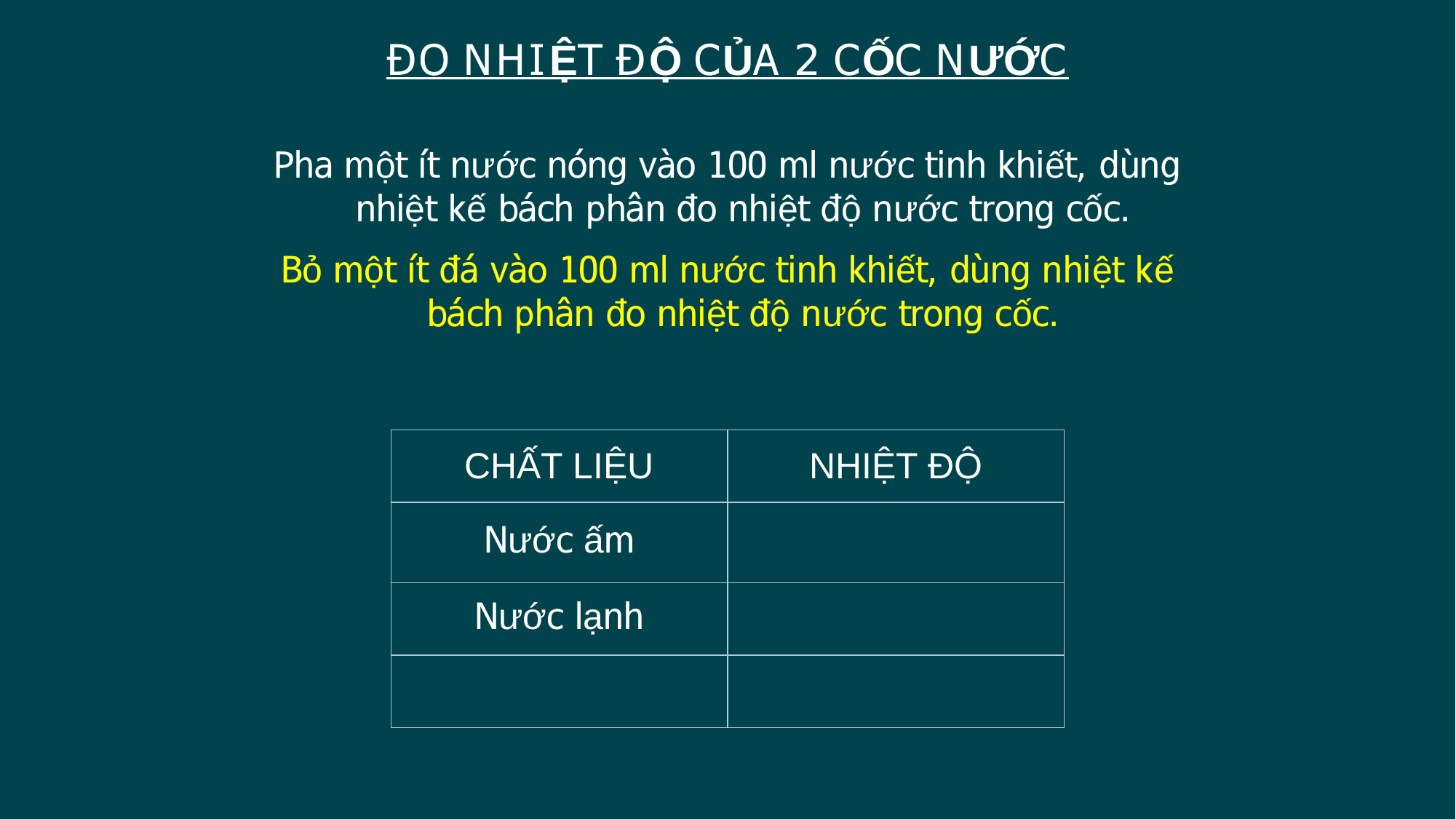

ĐO NHIỆT ĐỘ CỦA 2 CỐC NƯỚC
Pha một ít nước nóng vào 100 ml nước tinh khiết, dùng nhiệt kế bách phân đo nhiệt độ nước trong cốc.
Bỏ một ít đá vào 100 ml nước tinh khiết, dùng nhiệt kế bách phân đo nhiệt độ nước trong cốc.
| CHẤT LIỆU | NHIỆT ĐỘ |
| --- | --- |
| Nước ấm |  |
| Nước lạnh |  |
|  |  |